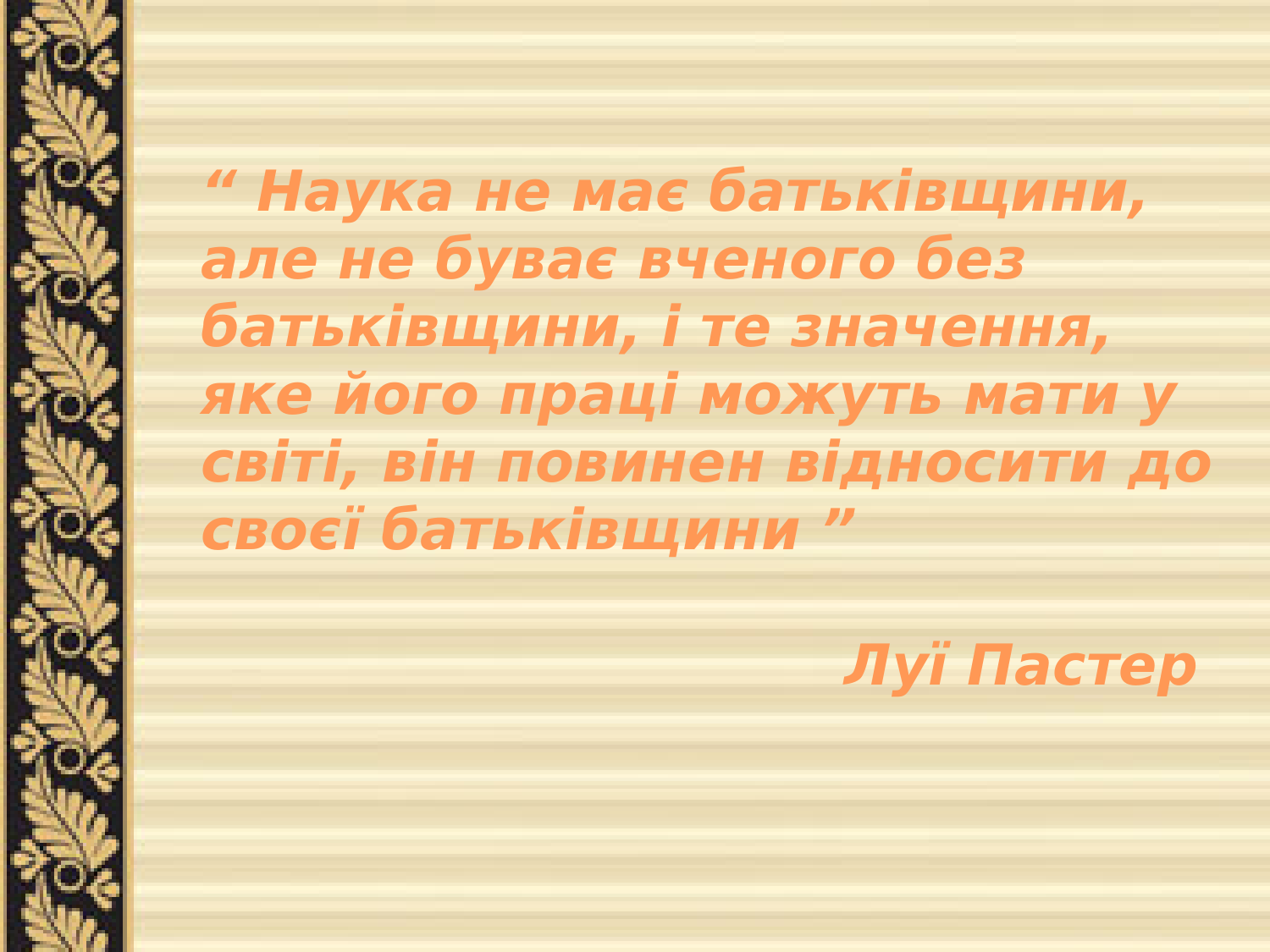

“ Наука не має батьківщини, але не буває вченого без батьківщини, і те значення, яке його праці можуть мати у світі, він повинен відносити до своєї батьківщини ”

			Луї Пастер